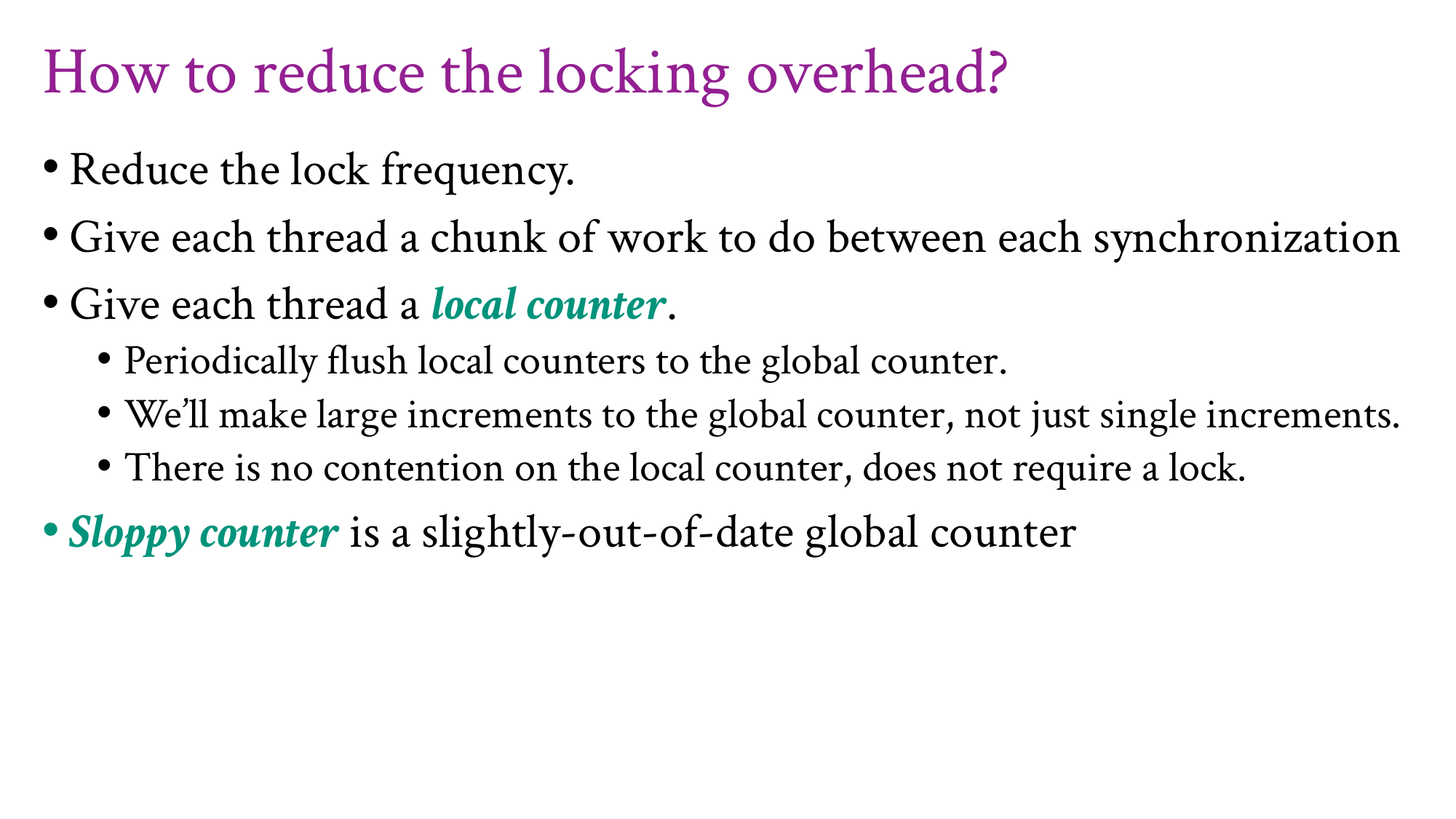

# How to reduce the locking overhead?
Reduce the lock frequency.
Give each thread a chunk of work to do between each synchronization
Give each thread a local counter.
Periodically flush local counters to the global counter.
We’ll make large increments to the global counter, not just single increments.
There is no contention on the local counter, does not require a lock.
Sloppy counter is a slightly-out-of-date global counter